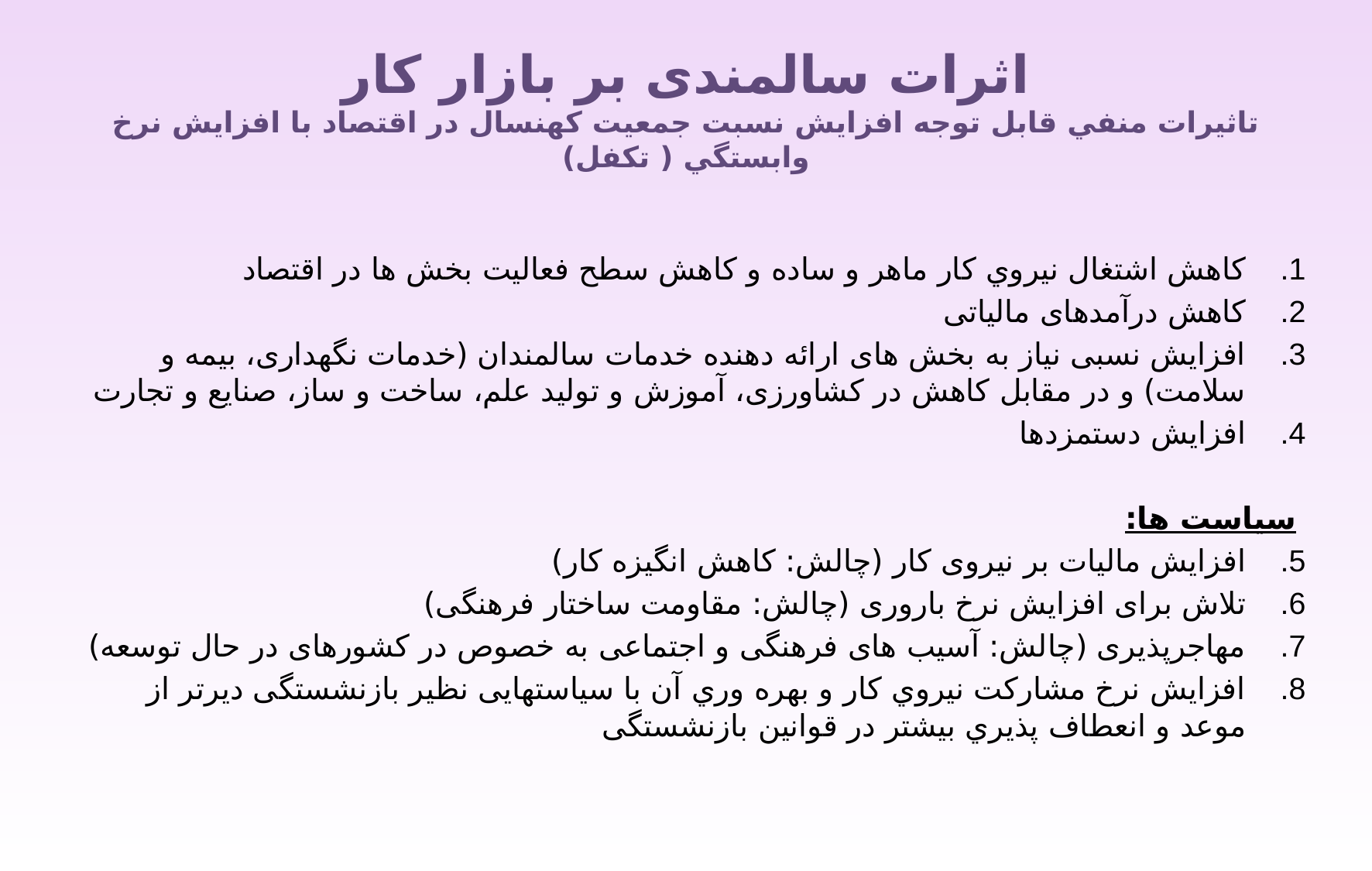

# اثرات سالمندی بر بازار کار تاثيرات منفي قابل توجه افزايش نسبت جمعيت كهنسال در اقتصاد با افزايش نرخ وابستگي ( تكفل)
کاهش اشتغال نیروي کار ماهر و ساده و کاهش سطح فعالیت بخش ها در اقتصاد
کاهش درآمدهای مالیاتی
افزایش نسبی نیاز به بخش های ارائه دهنده خدمات سالمندان (خدمات نگهداری، بیمه و سلامت) و در مقابل کاهش در کشاورزی، آموزش و تولید علم، ساخت و ساز، صنايع و تجارت
افزایش دستمزدها

سیاست ها:
افزایش مالیات بر نیروی کار (چالش: کاهش انگیزه کار)
تلاش برای افزایش نرخ باروری (چالش: مقاومت ساختار فرهنگی)
مهاجرپذیری (چالش: آسیب های فرهنگی و اجتماعی به خصوص در کشورهای در حال توسعه)
افزایش نرخ مشارکت نیروي کار و بهره وري آن با سیاستهایی نظیر بازنشستگی دیرتر از موعد و انعطاف پذیري بیشتر در قوانین بازنشستگی